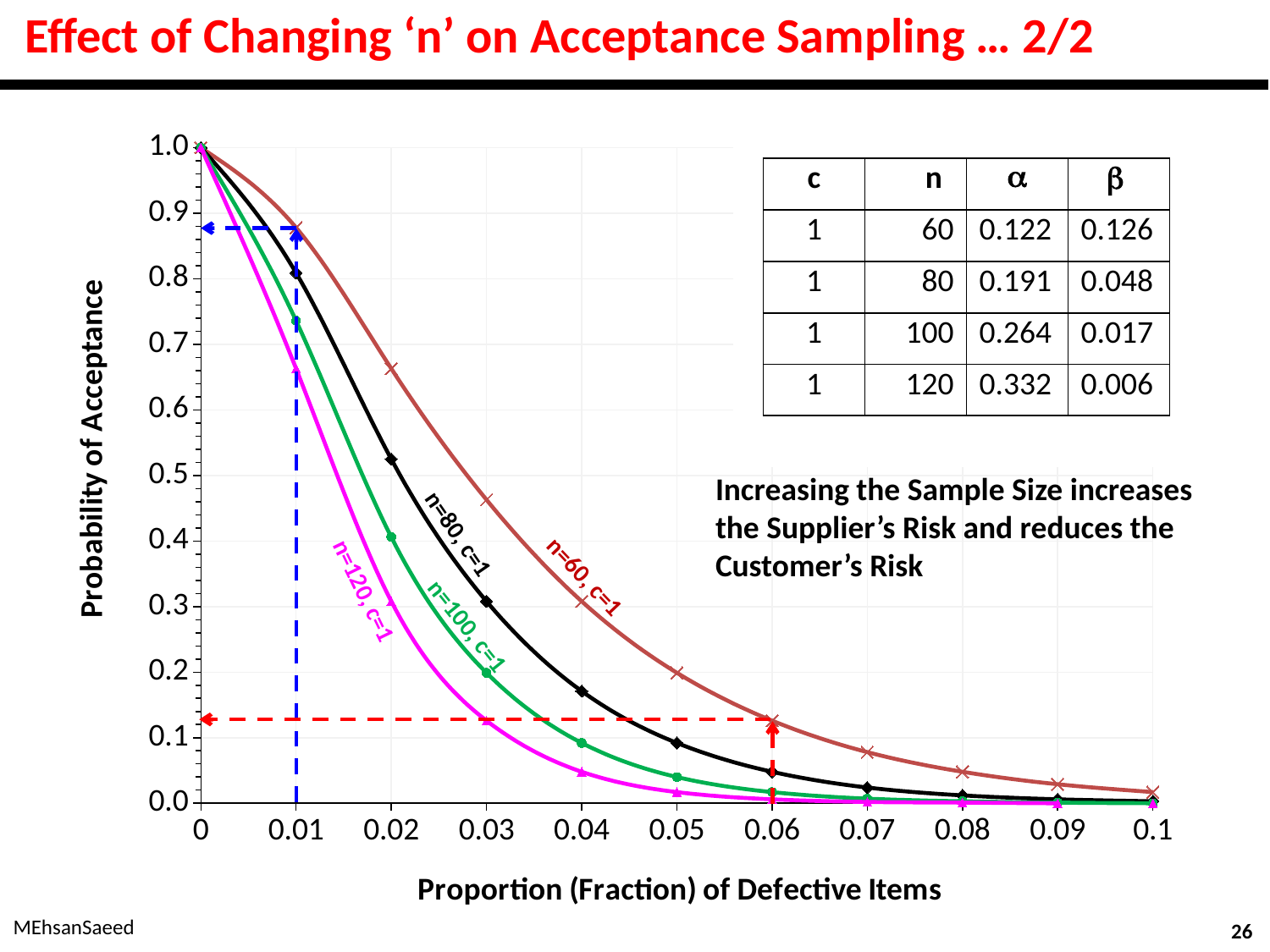

# Effect of Changing ‘n’ on Acceptance Sampling … 2/2
|  |  |  |  |  |  |
| --- | --- | --- | --- | --- | --- |
|  | c | n | α | β |  |
|  | 1 | 60 | 0.122 | 0.126 |  |
|  | 1 | 80 | 0.191 | 0.048 |  |
|  | 1 | 100 | 0.264 | 0.017 |  |
|  | 1 | 120 | 0.332 | 0.006 |  |
|  |  |  |  |  |  |

### Chart

| Category |  |  |  |  |
|---|---|---|---|---|
| 0 | 1.0 | 1.0 | 1.0 | 1.0 |
| 0.01 | 0.878 | 0.809 | 0.736 | 0.663 |
| 0.02 | 0.663 | 0.525 | 0.406 | 0.308 |
| 0.03 | 0.463 | 0.308 | 0.199 | 0.126 |
| 0.04 | 0.308 | 0.171 | 0.092 | 0.048 |
| 0.05 | 0.199 | 0.092 | 0.04 | 0.017 |
| 0.06 | 0.126 | 0.048 | 0.017 | 0.006 |
| 7.0000000000000007E-2 | 0.078 | 0.024 | 0.007 | 0.002 |
| 0.08 | 0.048 | 0.012 | 0.003 | 0.001 |
| 0.09 | 0.029 | 0.006 | 0.001 | 0.0 |
| 0.1 | 0.017 | 0.003 | 0.0 | 0.0 |
Increasing the Sample Size increases the Supplier’s Risk and reduces the Customer’s Risk
n=80, c=1
n=60, c=1
n=120, c=1
n=100, c=1
MEhsanSaeed
26